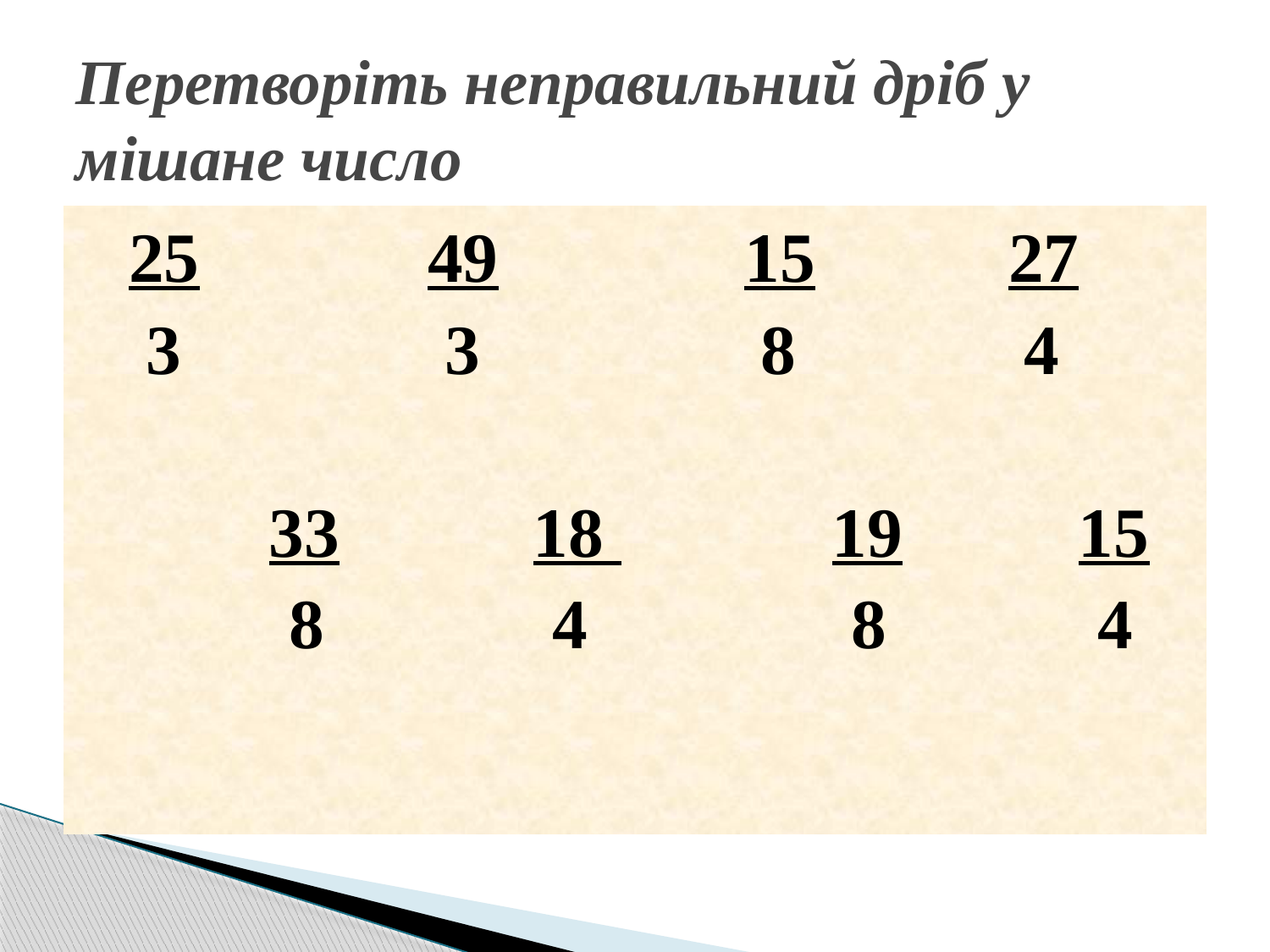

# Перетворіть неправильний дріб у мішане число
   25             49              15           27
    3               3                8             4

           33           18             19          15
                  8             4               8            4